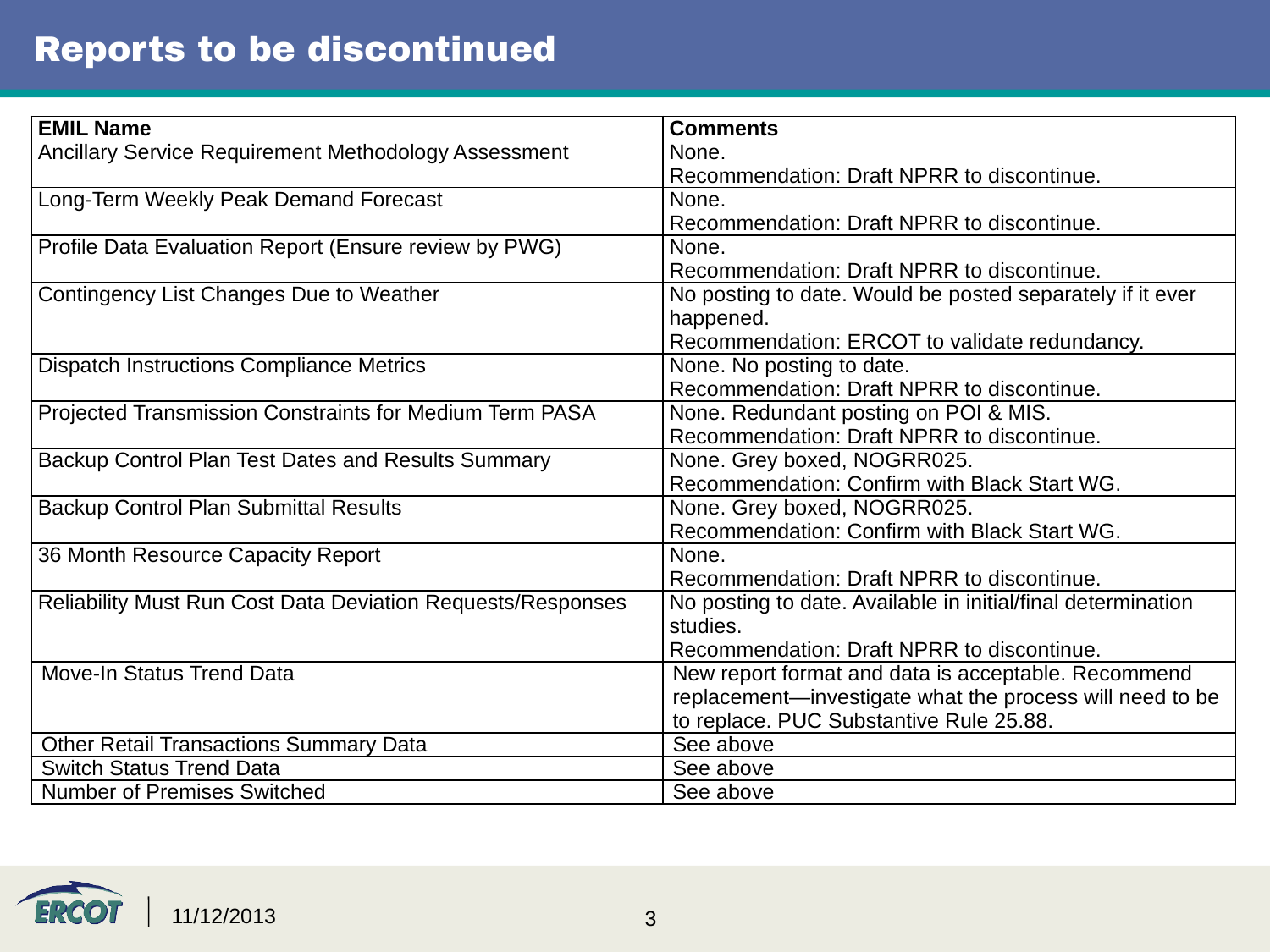

# Reports to be discontinued
| EMIL Name | Comments |
| --- | --- |
| Ancillary Service Requirement Methodology Assessment | None. Recommendation: Draft NPRR to discontinue. |
| Long-Term Weekly Peak Demand Forecast | None. Recommendation: Draft NPRR to discontinue. |
| Profile Data Evaluation Report (Ensure review by PWG) | None. Recommendation: Draft NPRR to discontinue. |
| Contingency List Changes Due to Weather | No posting to date. Would be posted separately if it ever happened. Recommendation: ERCOT to validate redundancy. |
| Dispatch Instructions Compliance Metrics | None. No posting to date. Recommendation: Draft NPRR to discontinue. |
| Projected Transmission Constraints for Medium Term PASA | None. Redundant posting on POI & MIS. Recommendation: Draft NPRR to discontinue. |
| Backup Control Plan Test Dates and Results Summary | None. Grey boxed, NOGRR025.  Recommendation: Confirm with Black Start WG. |
| Backup Control Plan Submittal Results | None. Grey boxed, NOGRR025.  Recommendation: Confirm with Black Start WG. |
| 36 Month Resource Capacity Report | None. Recommendation: Draft NPRR to discontinue. |
| Reliability Must Run Cost Data Deviation Requests/Responses | No posting to date. Available in initial/final determination studies.  Recommendation: Draft NPRR to discontinue. |
| Move-In Status Trend Data | New report format and data is acceptable. Recommend replacement—investigate what the process will need to be to replace. PUC Substantive Rule 25.88. |
| Other Retail Transactions Summary Data | See above |
| Switch Status Trend Data | See above |
| Number of Premises Switched | See above |
11/12/2013